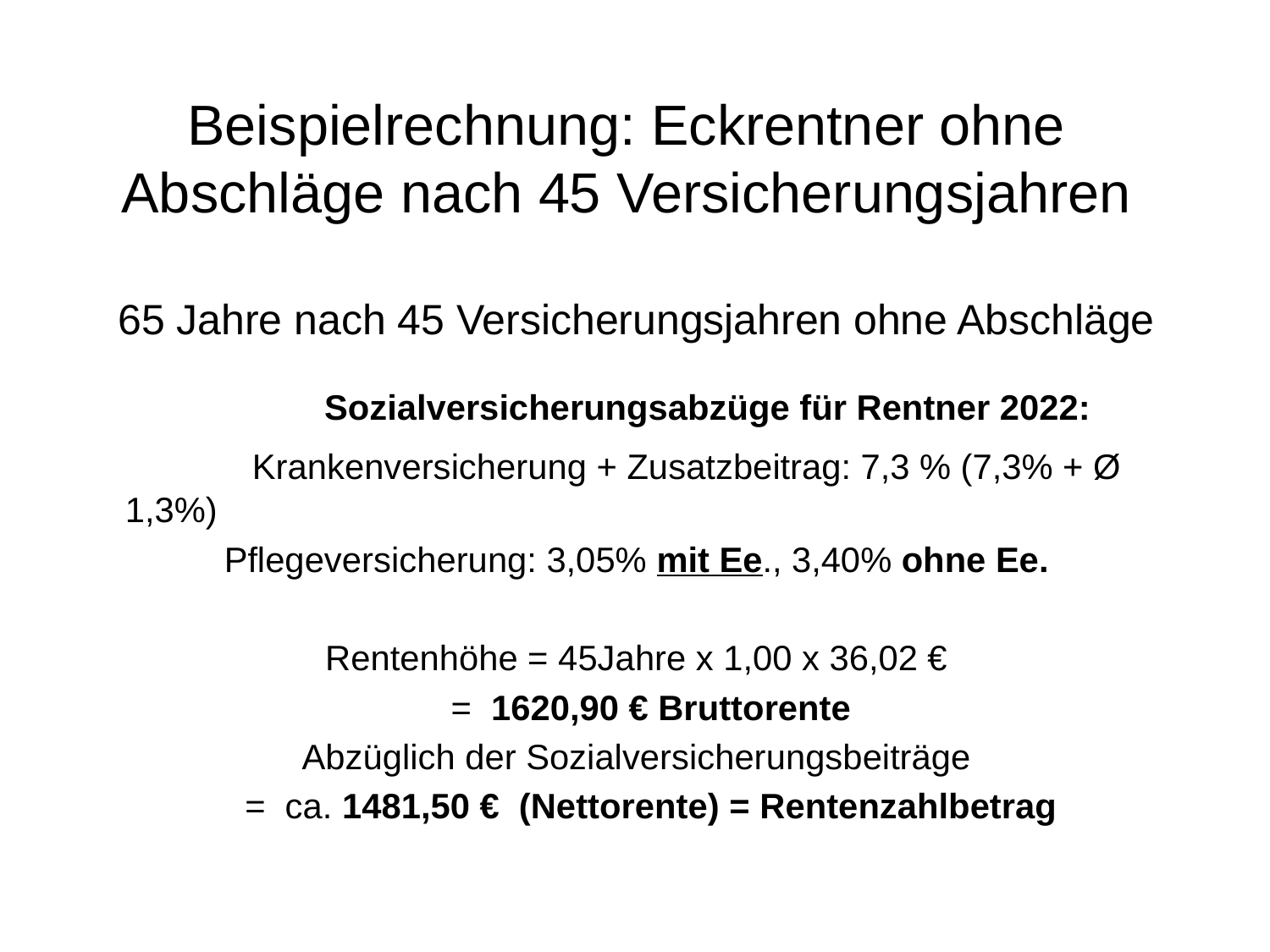

# Beispielrechnung: Eckrentner ohne Abschläge nach 45 Versicherungsjahren
65 Jahre nach 45 Versicherungsjahren ohne Abschläge

            Sozialversicherungsabzüge für Rentner 2022:
		Krankenversicherung + Zusatzbeitrag: 7,3 % (7,3% + Ø 1,3%)
Pflegeversicherung: 3,05% mit Ee., 3,40% ohne Ee.

Rentenhöhe = 45Jahre x 1,00 x 36,02 €
   =  1620,90 € Bruttorente
Abzüglich der Sozialversicherungsbeiträge
   =  ca. 1481,50 €  (Nettorente) = Rentenzahlbetrag